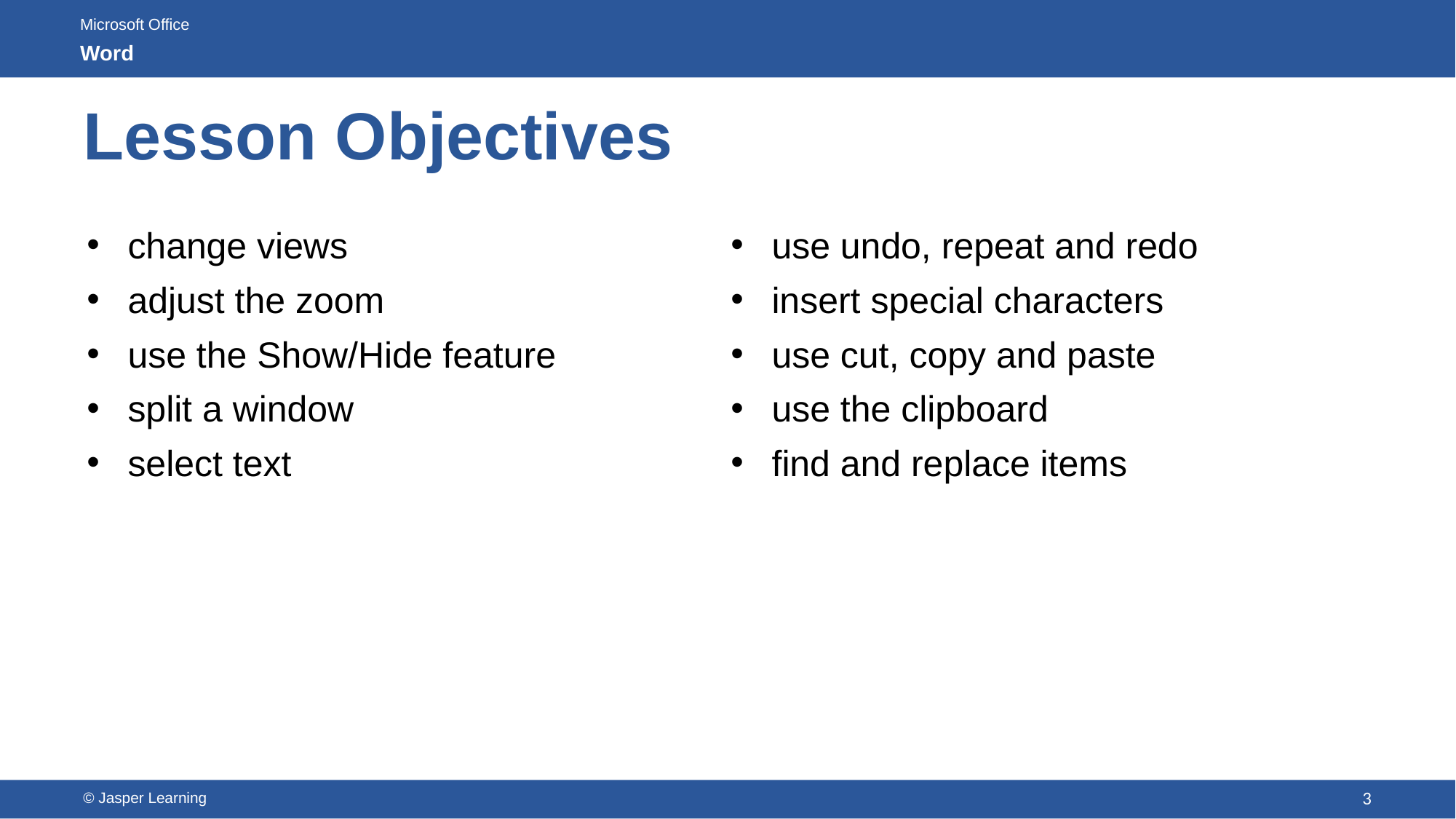

# Lesson Objectives
change views
adjust the zoom
use the Show/Hide feature
split a window
select text

use undo, repeat and redo
insert special characters
use cut, copy and paste
use the clipboard
find and replace items
3
© Jasper Learning